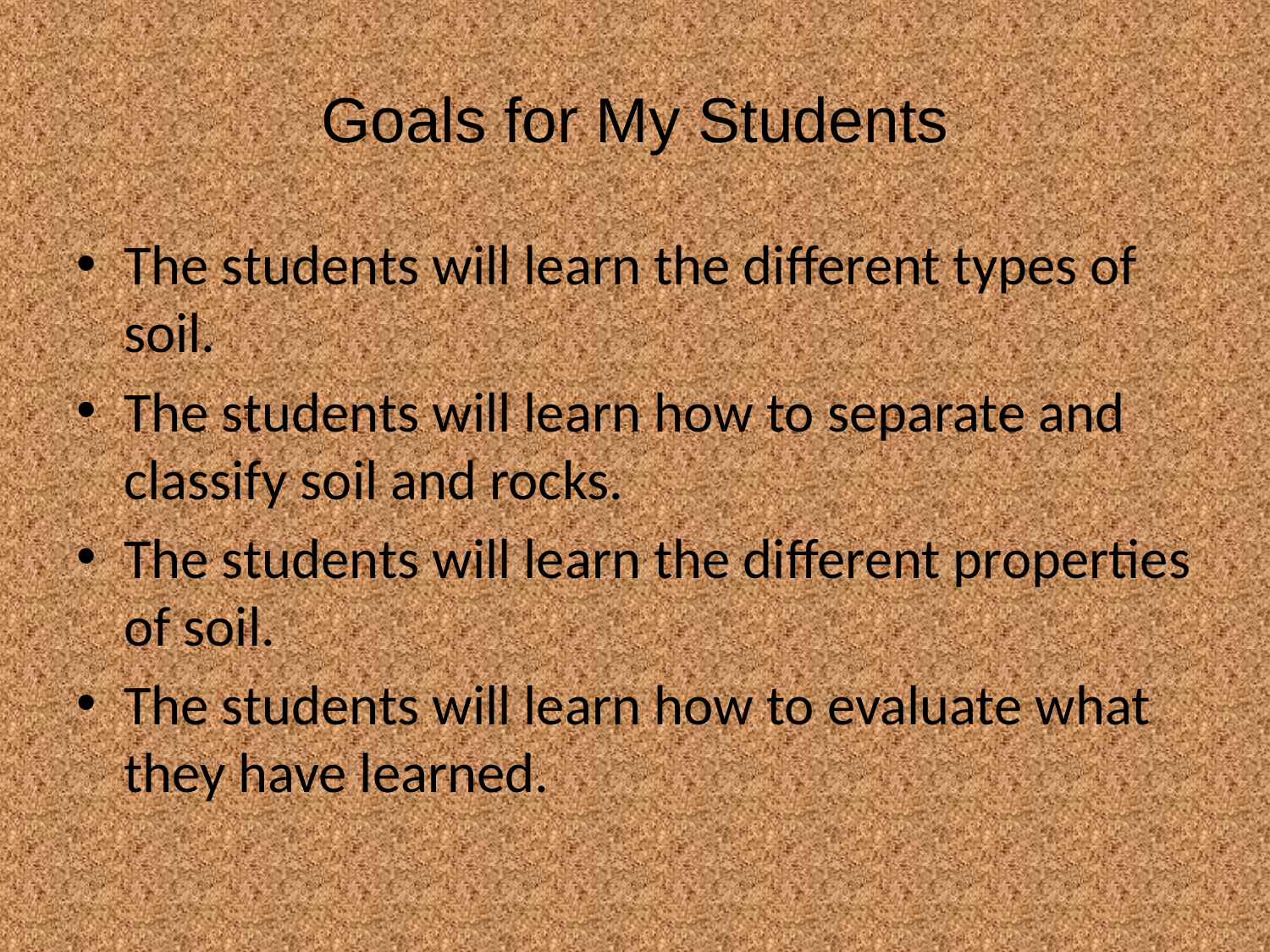

# Goals for My Students
The students will learn the different types of soil.
The students will learn how to separate and classify soil and rocks.
The students will learn the different properties of soil.
The students will learn how to evaluate what they have learned.